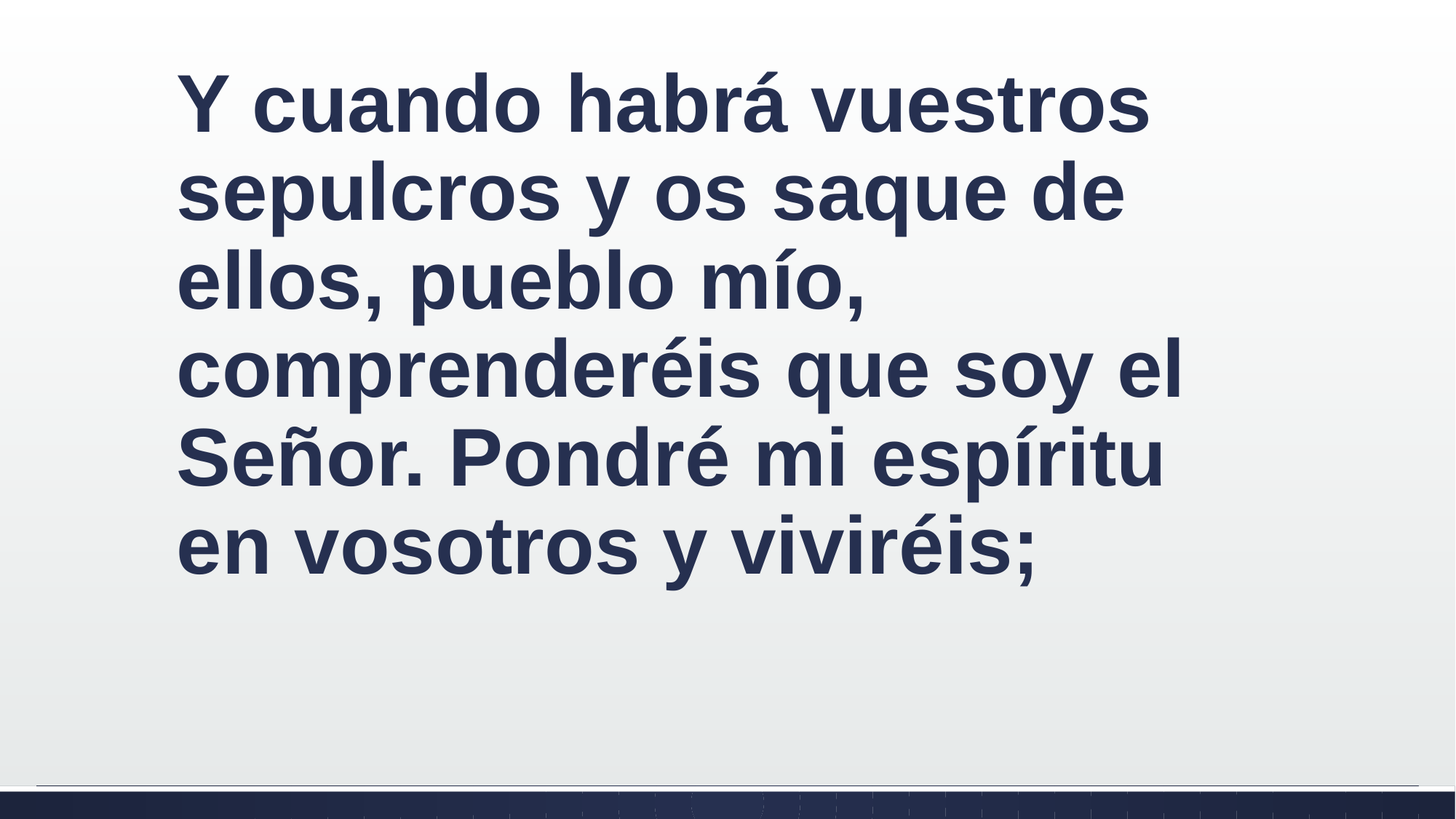

#
Y cuando habrá vuestros sepulcros y os saque de ellos, pueblo mío, comprenderéis que soy el Señor. Pondré mi espíritu en vosotros y viviréis;